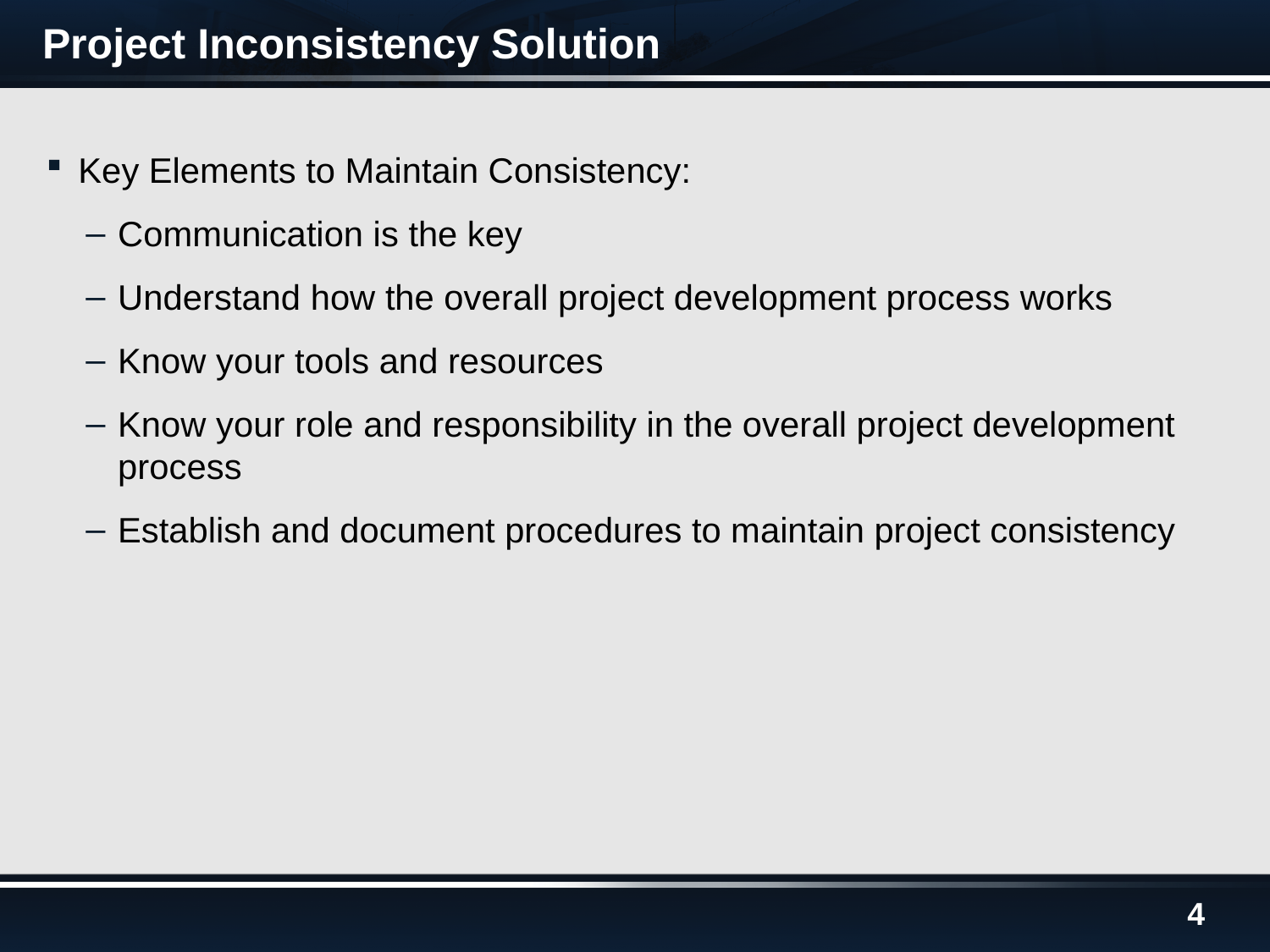

# Project Inconsistency Solution
Key Elements to Maintain Consistency:
Communication is the key
Understand how the overall project development process works
Know your tools and resources
Know your role and responsibility in the overall project development process
Establish and document procedures to maintain project consistency